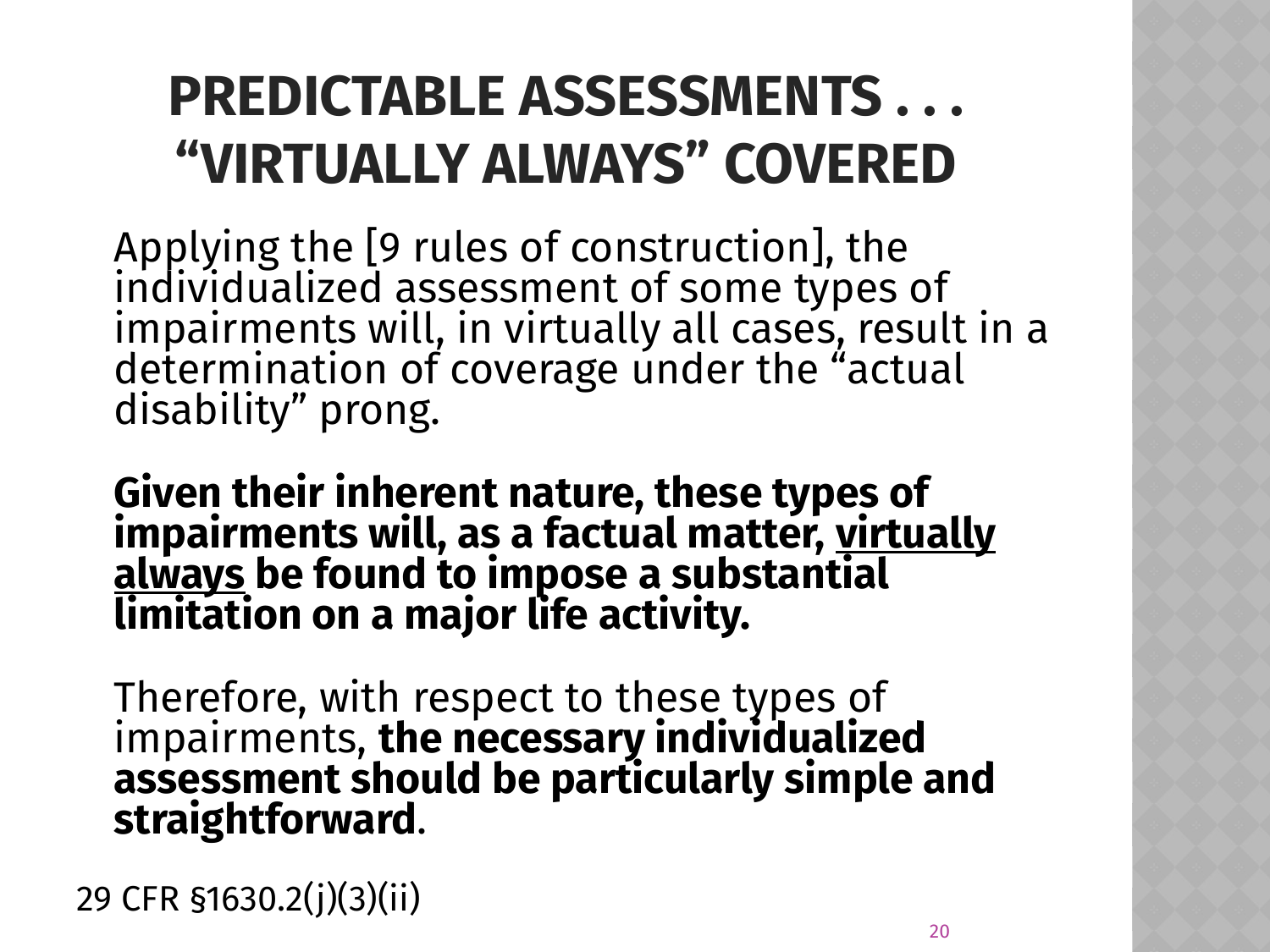

# Predictable assessments . . . “Virtually always” covered
	Applying the [9 rules of construction], the individualized assessment of some types of impairments will, in virtually all cases, result in a determination of coverage under the “actual disability” prong.
	Given their inherent nature, these types of impairments will, as a factual matter, virtually always be found to impose a substantial limitation on a major life activity.
	Therefore, with respect to these types of impairments, the necessary individualized assessment should be particularly simple and straightforward.
29 CFR §1630.2(j)(3)(ii)

20